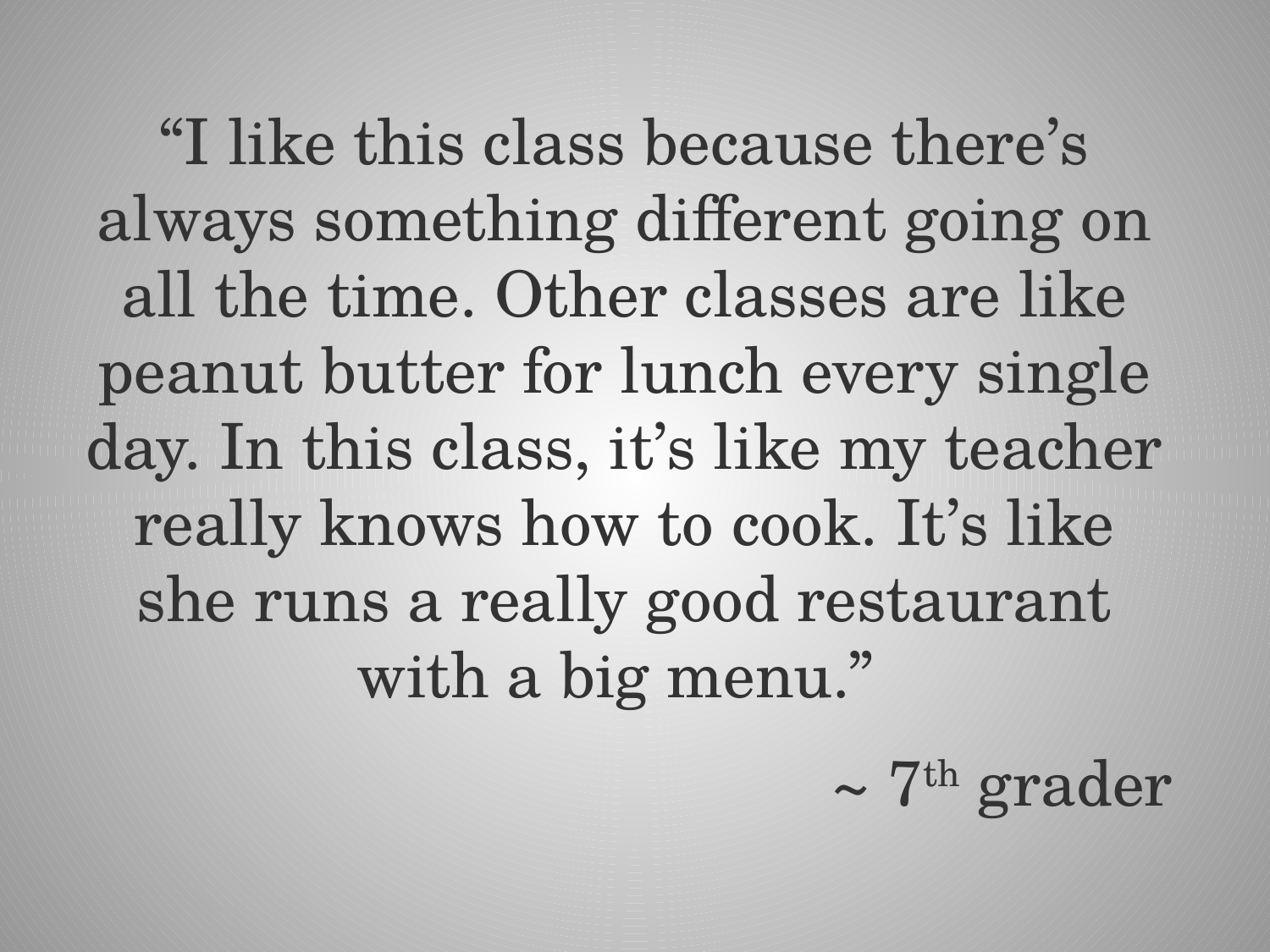

“I like this class because there’s always something different going on all the time. Other classes are like peanut butter for lunch every single day. In this class, it’s like my teacher really knows how to cook. It’s like she runs a really good restaurant with a big menu.”
~ 7th grader